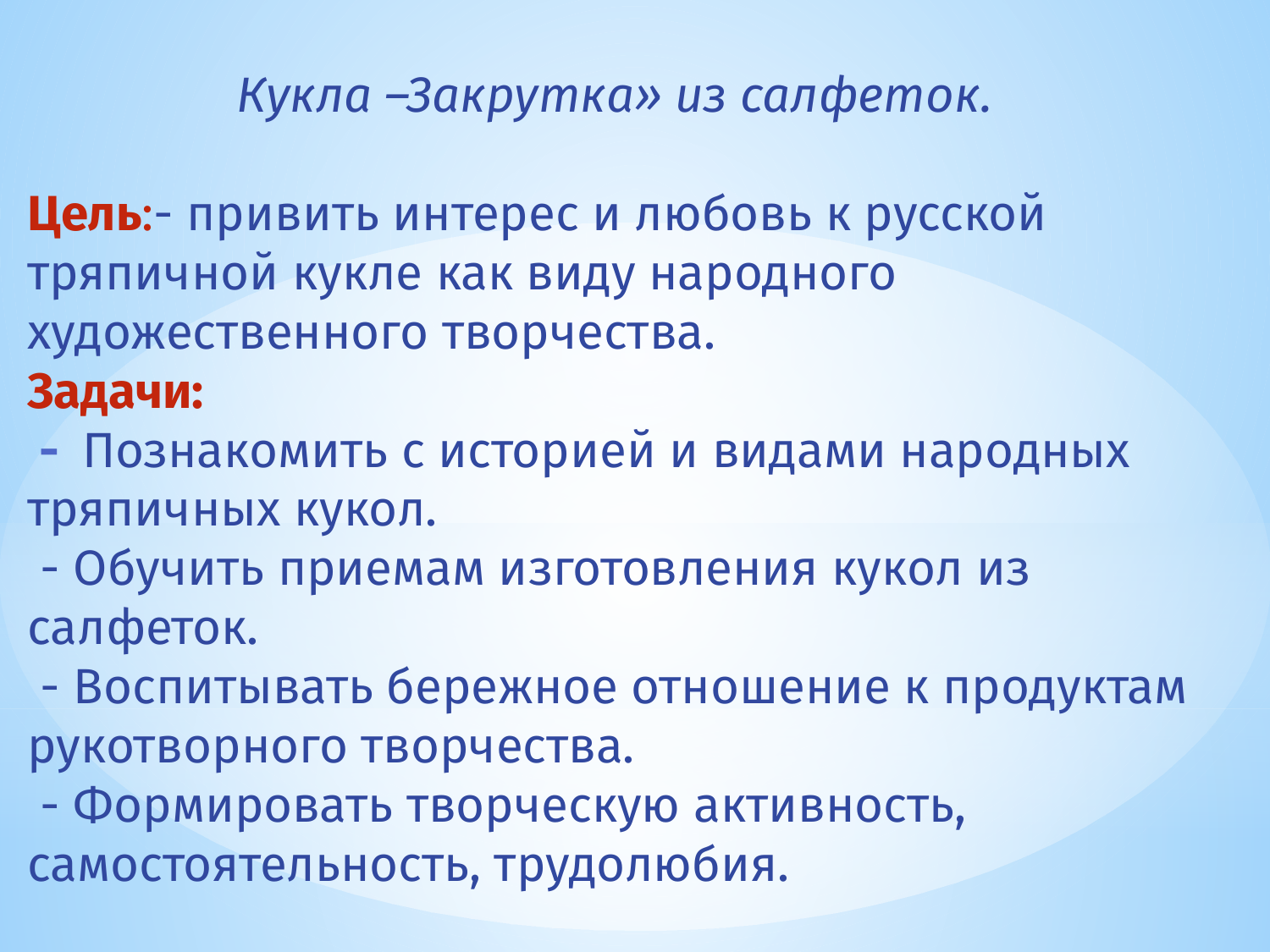

Кукла –Закрутка» из салфеток.

Цель:- привить интерес и любовь к русской тряпичной кукле как виду народного художественного творчества.
Задачи:
 -  Познакомить с историей и видами народных    тряпичных кукол.
 - Обучить приемам изготовления кукол из салфеток.
 - Воспитывать бережное отношение к продуктам рукотворного творчества.
 - Формировать творческую активность, самостоятельность, трудолюбия.